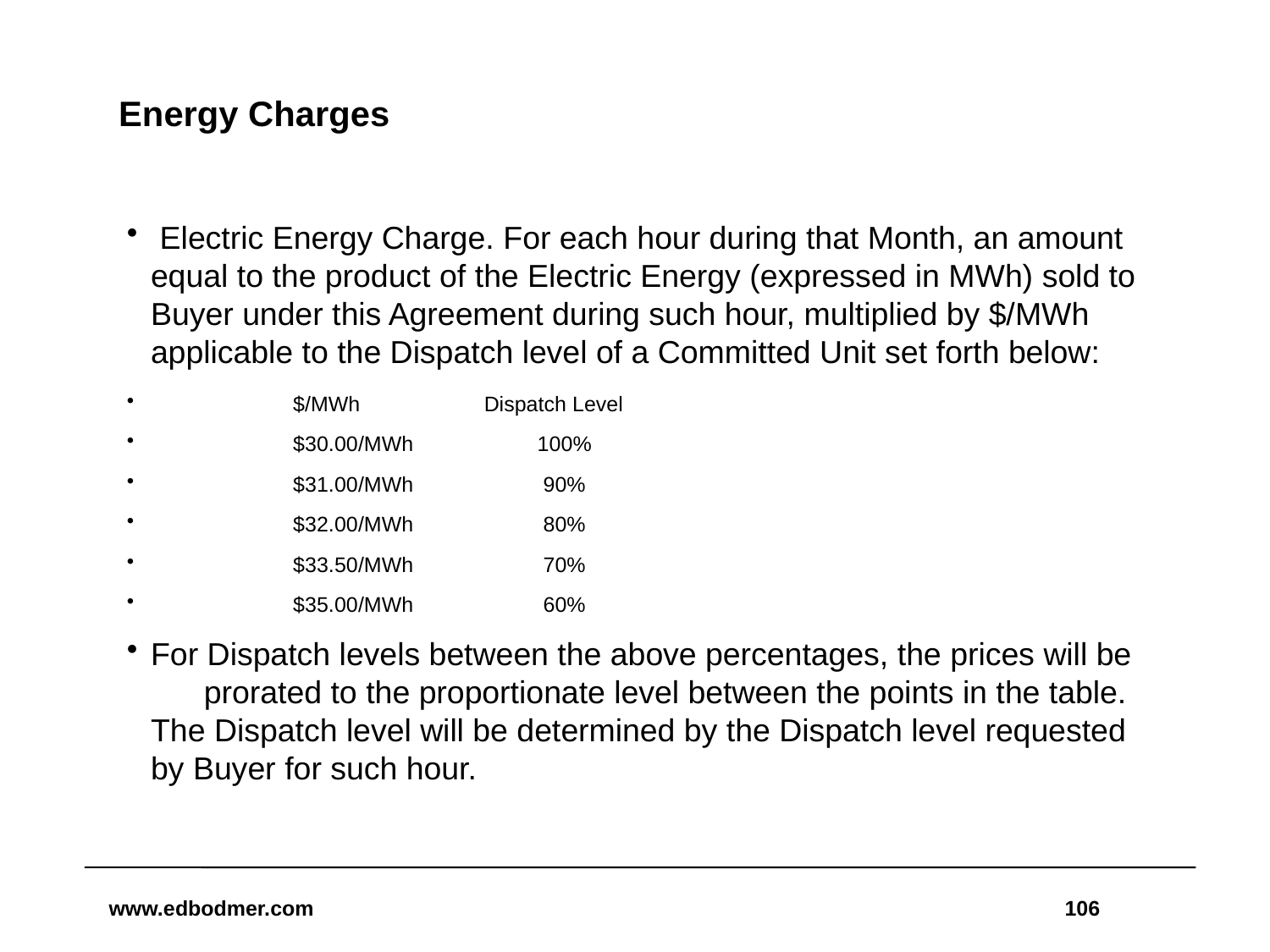

# Energy Charges
 Electric Energy Charge. For each hour during that Month, an amount equal to the product of the Electric Energy (expressed in MWh) sold to Buyer under this Agreement during such hour, multiplied by $/MWh applicable to the Dispatch level of a Committed Unit set forth below:
                        $/MWh                     Dispatch Level
                        $30.00/MWh                     100%
                        $31.00/MWh                      90%
                        $32.00/MWh                      80%
                        $33.50/MWh                      70%
                        $35.00/MWh                      60%
For Dispatch levels between the above percentages, the prices will be         prorated to the proportionate level between the points in the table.  The Dispatch level will be determined by the Dispatch level requested by Buyer for such hour.